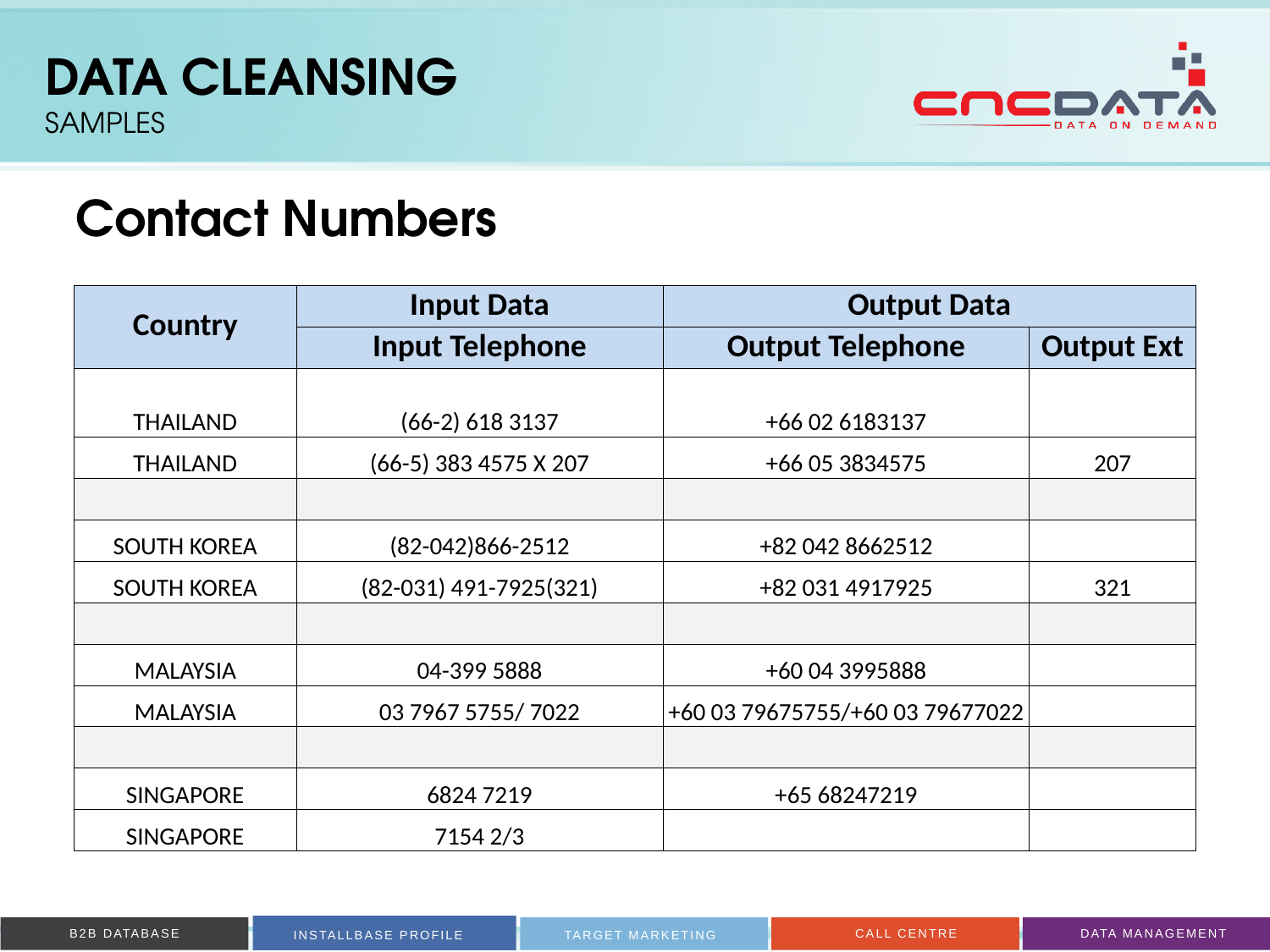

# DATA CLEANSING SAMPLES
Contact Numbers
| Country | Input Data | Output Data |  |
| --- | --- | --- | --- |
|  | Input Telephone | Output Telephone | Output Ext |
| THAILAND | (66-2) 618 3137 | +66 02 6183137 |  |
| THAILAND | (66-5) 383 4575 X 207 | +66 05 3834575 | 207 |
|  |  |  |  |
| SOUTH KOREA | (82-042)866-2512 | +82 042 8662512 |  |
| SOUTH KOREA | (82-031) 491-7925(321) | +82 031 4917925 | 321 |
|  |  |  |  |
| MALAYSIA | 04-399 5888 | +60 04 3995888 |  |
| MALAYSIA | 03 7967 5755/ 7022 | +60 03 79675755/+60 03 79677022 |  |
|  |  |  |  |
| SINGAPORE | 6824 7219 | +65 68247219 |  |
| SINGAPORE | 7154 2/3 |  |  |